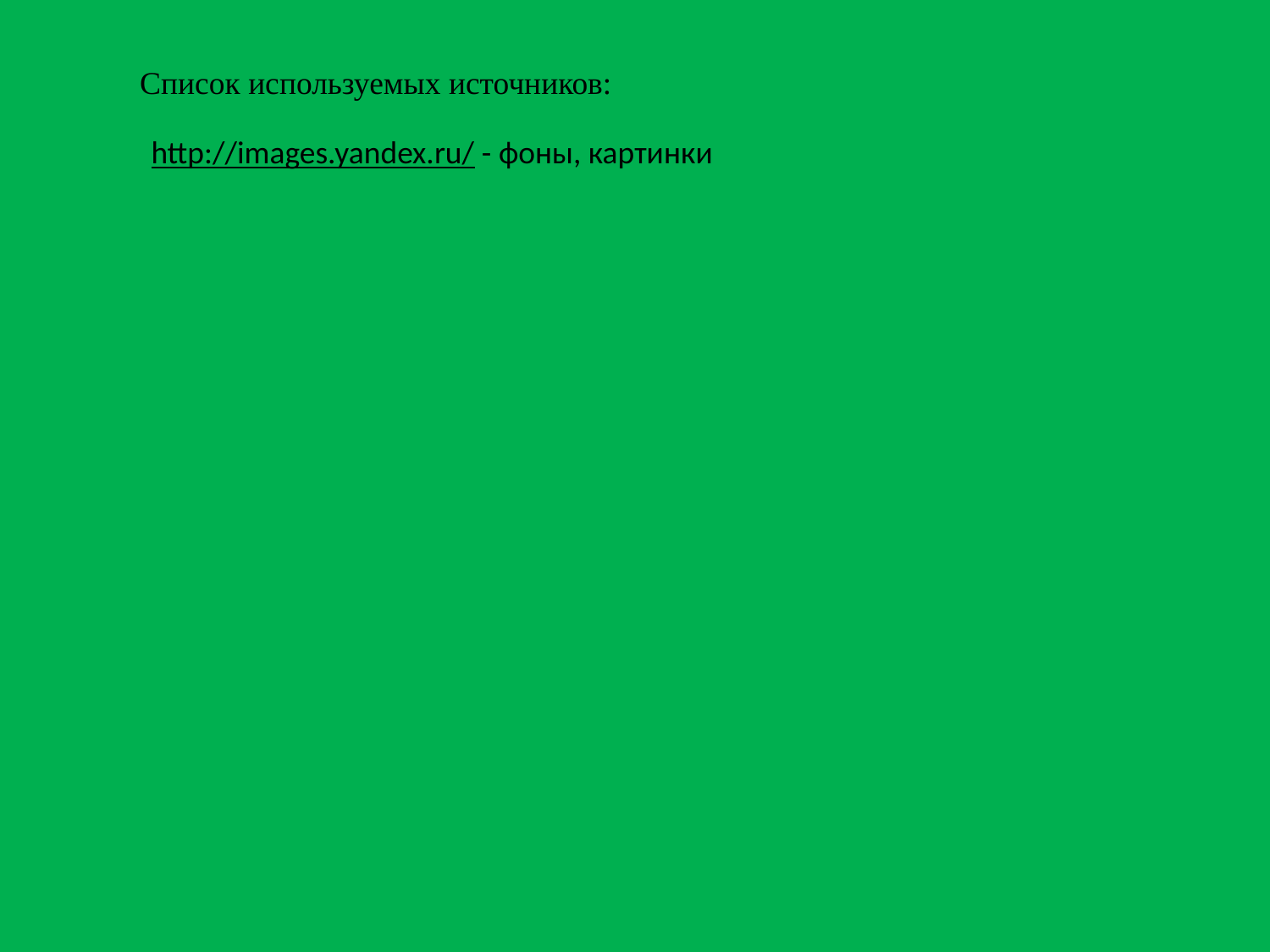

Список используемых источников:
http://images.yandex.ru/ - фоны, картинки